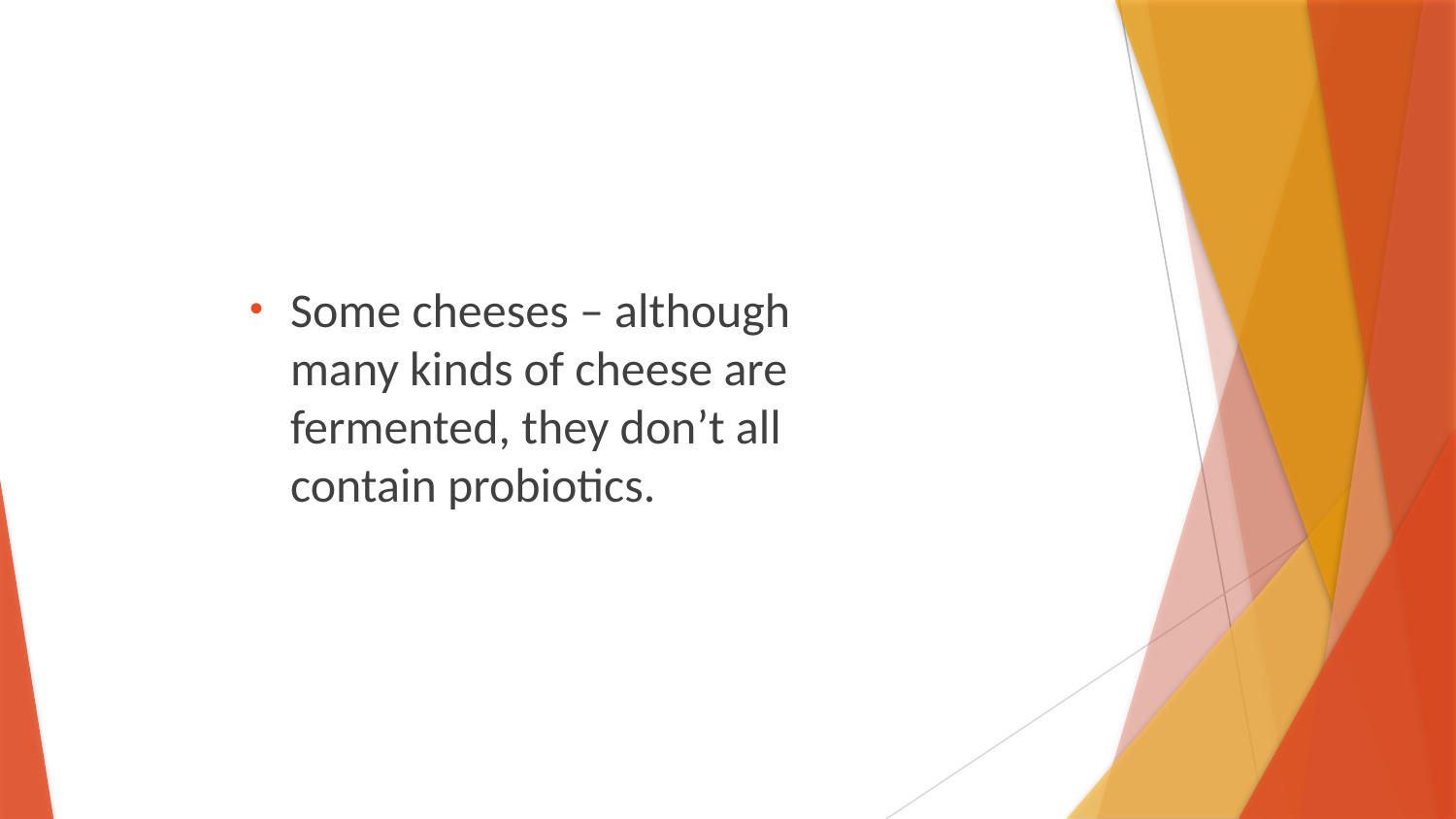

Some cheeses – although many kinds of cheese are fermented, they don’t all contain probiotics.